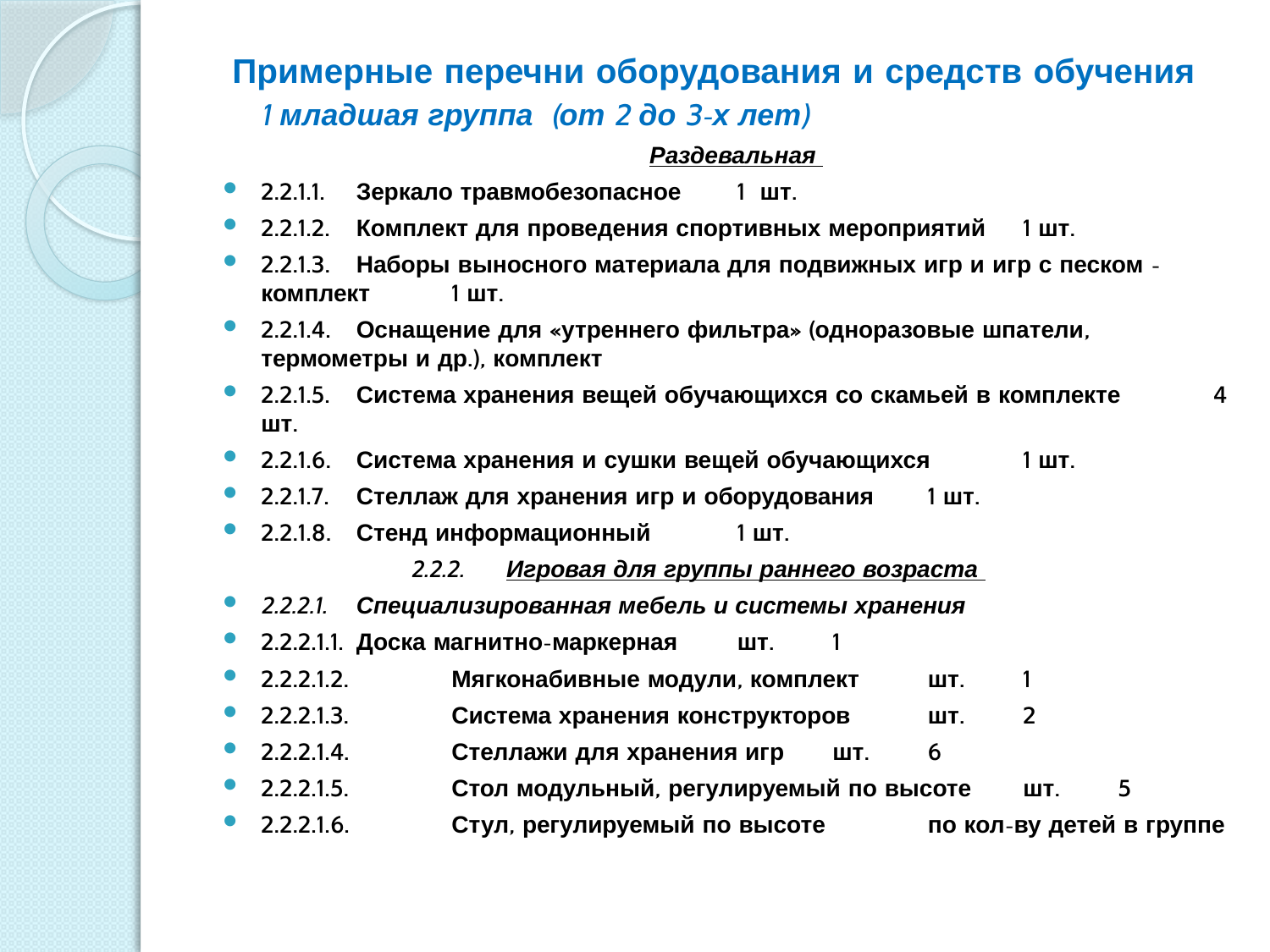

# Примерные перечни оборудования и средств обучения

			1 младшая группа  (от 2 до 3-х лет)
		Раздевальная
2.2.1.1. 	Зеркало травмобезопасное 	1  шт.
2.2.1.2. 	Комплект для проведения спортивных мероприятий 	1 шт.
2.2.1.3. 	Наборы выносного материала для подвижных игр и игр с песком - 			комплект 	1 шт.
2.2.1.4. 	Оснащение для «утреннего фильтра» (одноразовые шпатели, 			термометры и др.), комплект
2.2.1.5. 	Система хранения вещей обучающихся со скамьей в комплекте 			4 шт.
2.2.1.6. 	Система хранения и сушки вещей обучающихся 	1 шт.
2.2.1.7. 	Стеллаж для хранения игр и оборудования 	1 шт.
2.2.1.8. 	Стенд информационный 	1 шт.
	2.2.2. 	Игровая для группы раннего возраста
2.2.2.1. 	Специализированная мебель и системы хранения
2.2.2.1.1. 	Доска магнитно-маркерная 	шт. 	1
2.2.2.1.2. 	Мягконабивные модули, комплект 	шт. 	1
2.2.2.1.3. 	Система хранения конструкторов 	шт. 	2
2.2.2.1.4. 	Стеллажи для хранения игр 	шт. 	6
2.2.2.1.5. 	Стол модульный, регулируемый по высоте 	шт. 	5
2.2.2.1.6. 	Стул, регулируемый по высоте 	по кол-ву детей в группе